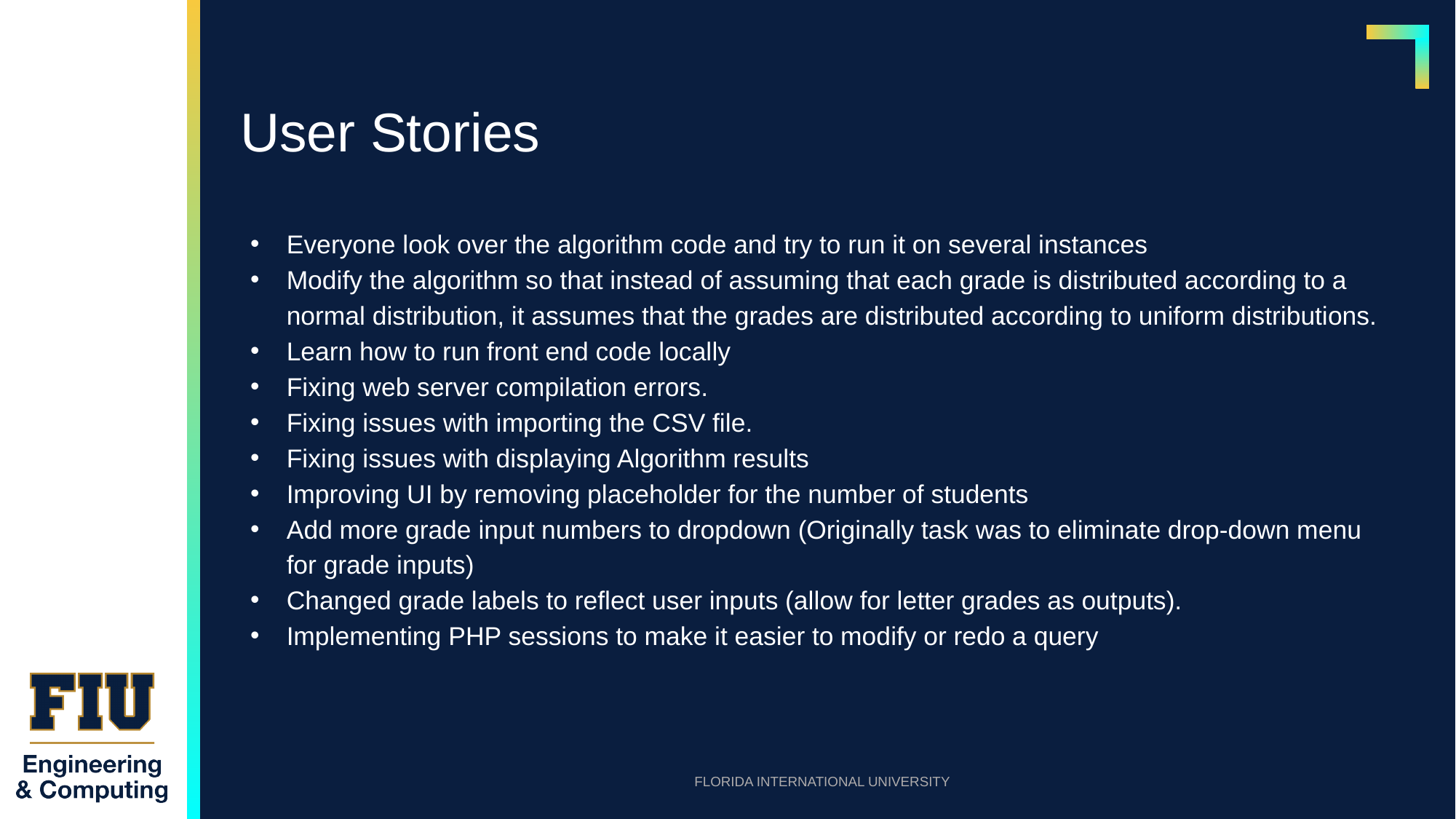

# User Stories
Everyone look over the algorithm code and try to run it on several instances
Modify the algorithm so that instead of assuming that each grade is distributed according to a normal distribution, it assumes that the grades are distributed according to uniform distributions.
Learn how to run front end code locally
Fixing web server compilation errors.
Fixing issues with importing the CSV file.
Fixing issues with displaying Algorithm results
Improving UI by removing placeholder for the number of students
Add more grade input numbers to dropdown (Originally task was to eliminate drop-down menu for grade inputs)
Changed grade labels to reflect user inputs (allow for letter grades as outputs).
Implementing PHP sessions to make it easier to modify or redo a query